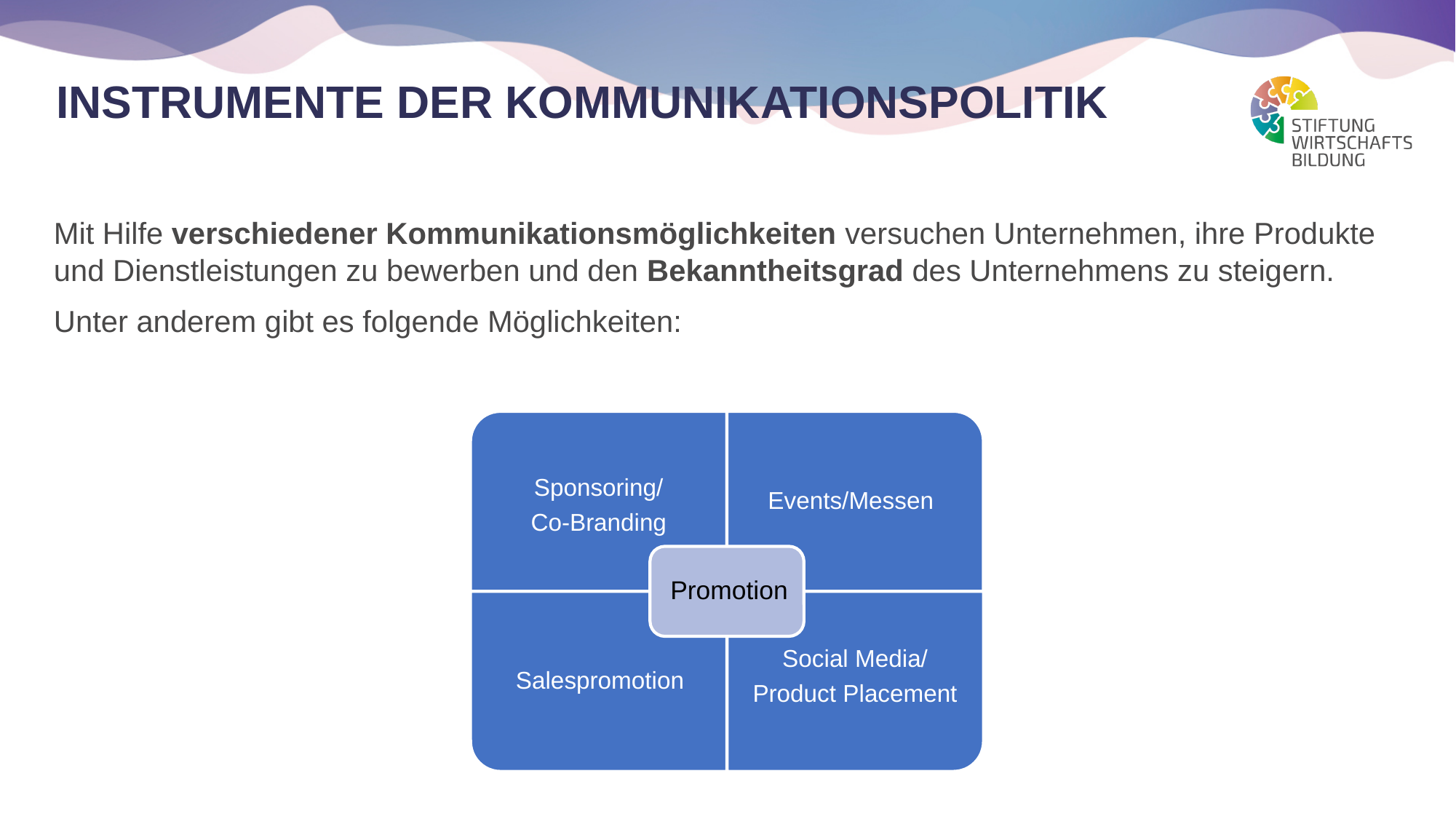

# Instrumente der Kommunikationspolitik
Mit Hilfe verschiedener Kommunikationsmöglichkeiten versuchen Unternehmen, ihre Produkte und Dienstleistungen zu bewerben und den Bekanntheitsgrad des Unternehmens zu steigern.
Unter anderem gibt es folgende Möglichkeiten:
Sponsoring/
Co-Branding
Events/Messen
Salespromotion
Social Media/
Product Placement
Promotion